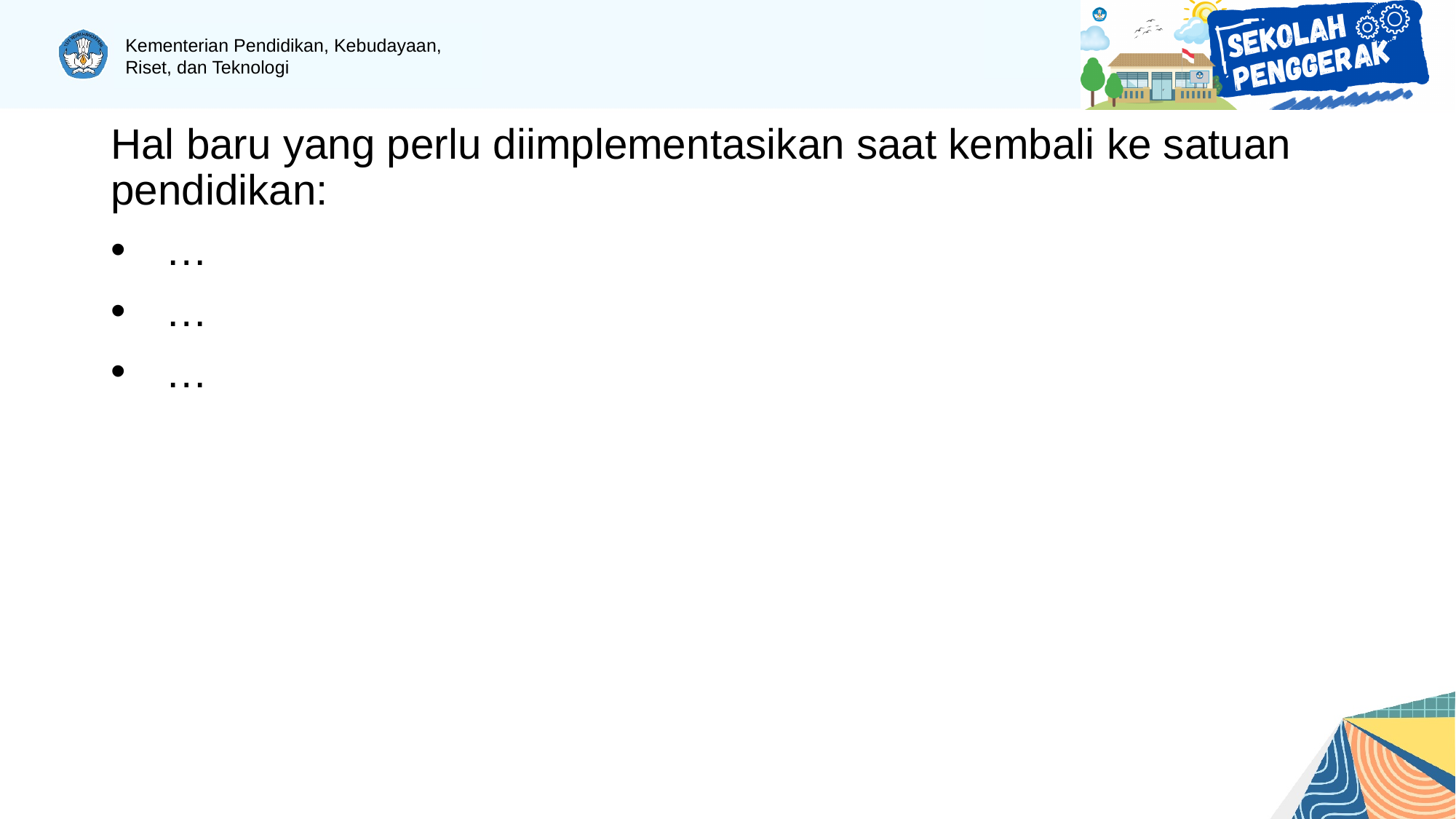

Hal baru yang perlu diimplementasikan saat kembali ke satuan pendidikan:
…
…
…